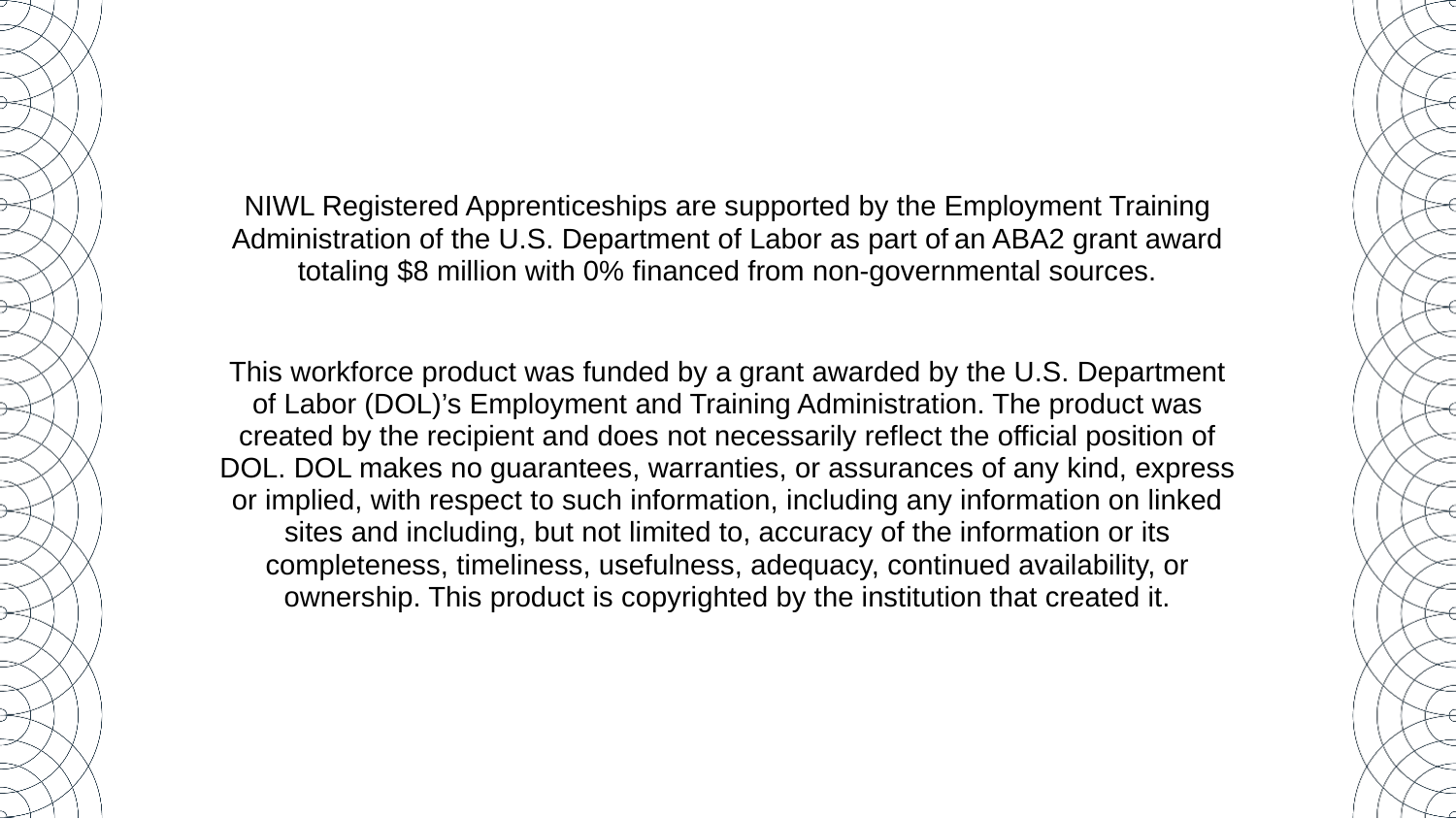

NIWL Registered Apprenticeships are supported by the Employment Training Administration of the U.S. Department of Labor as part of an ABA2 grant award totaling $8 million with 0% financed from non-governmental sources.

This workforce product was funded by a grant awarded by the U.S. Department of Labor (DOL)’s Employment and Training Administration. The product was created by the recipient and does not necessarily reflect the official position of DOL. DOL makes no guarantees, warranties, or assurances of any kind, express or implied, with respect to such information, including any information on linked sites and including, but not limited to, accuracy of the information or its completeness, timeliness, usefulness, adequacy, continued availability, or ownership. This product is copyrighted by the institution that created it.